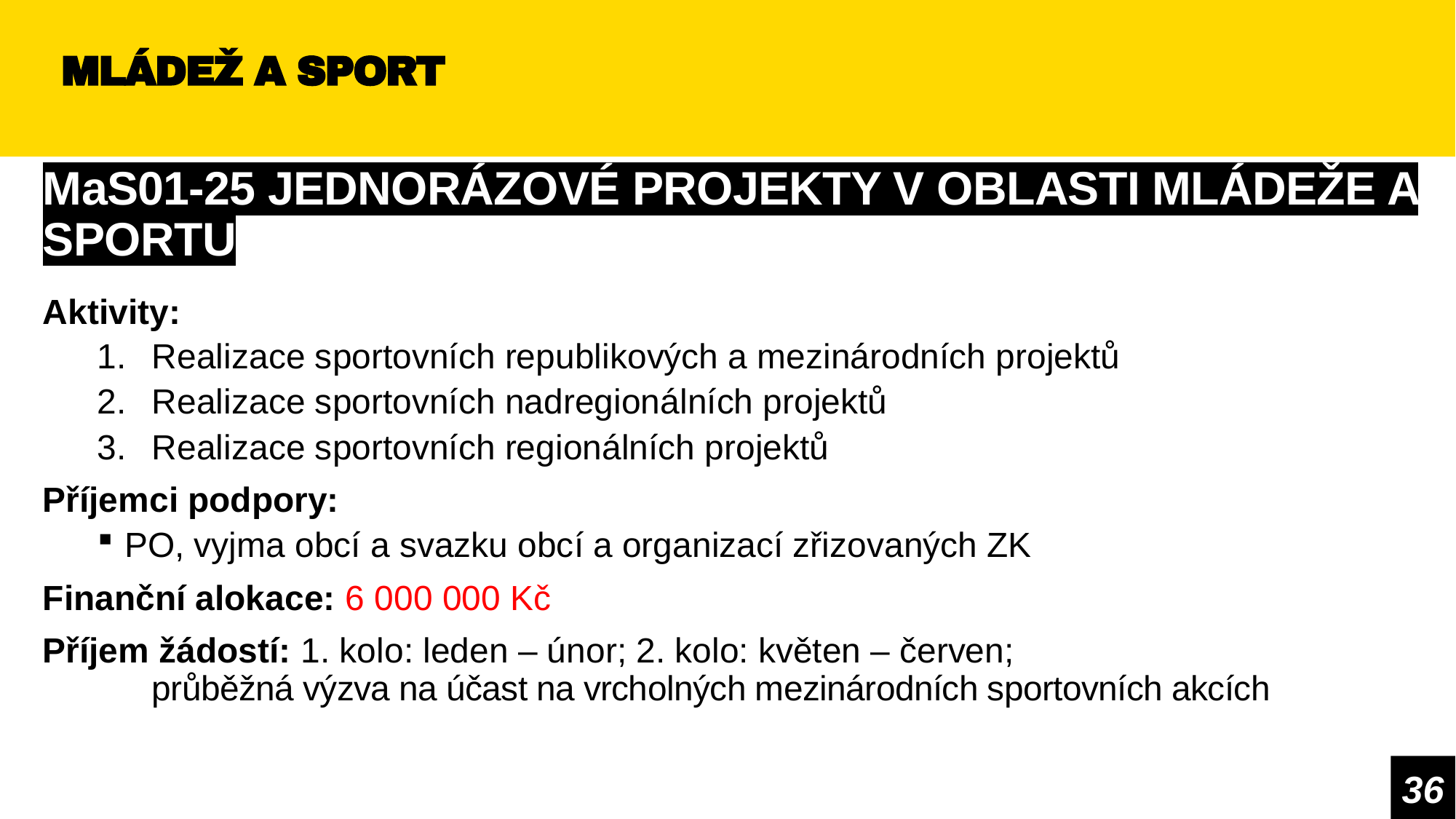

# MLÁDEŽ A SPORT
MaS01-25 JEDNORÁZOVÉ PROJEKTY V OBLASTI MLÁDEŽE A SPORTU
Aktivity:
Realizace sportovních republikových a mezinárodních projektů
Realizace sportovních nadregionálních projektů
Realizace sportovních regionálních projektů
Příjemci podpory:
PO, vyjma obcí a svazku obcí a organizací zřizovaných ZK
Finanční alokace: 6 000 000 Kč
Příjem žádostí: 1. kolo: leden – únor; 2. kolo: květen – červen;
	průběžná výzva na účast na vrcholných mezinárodních sportovních akcích

36